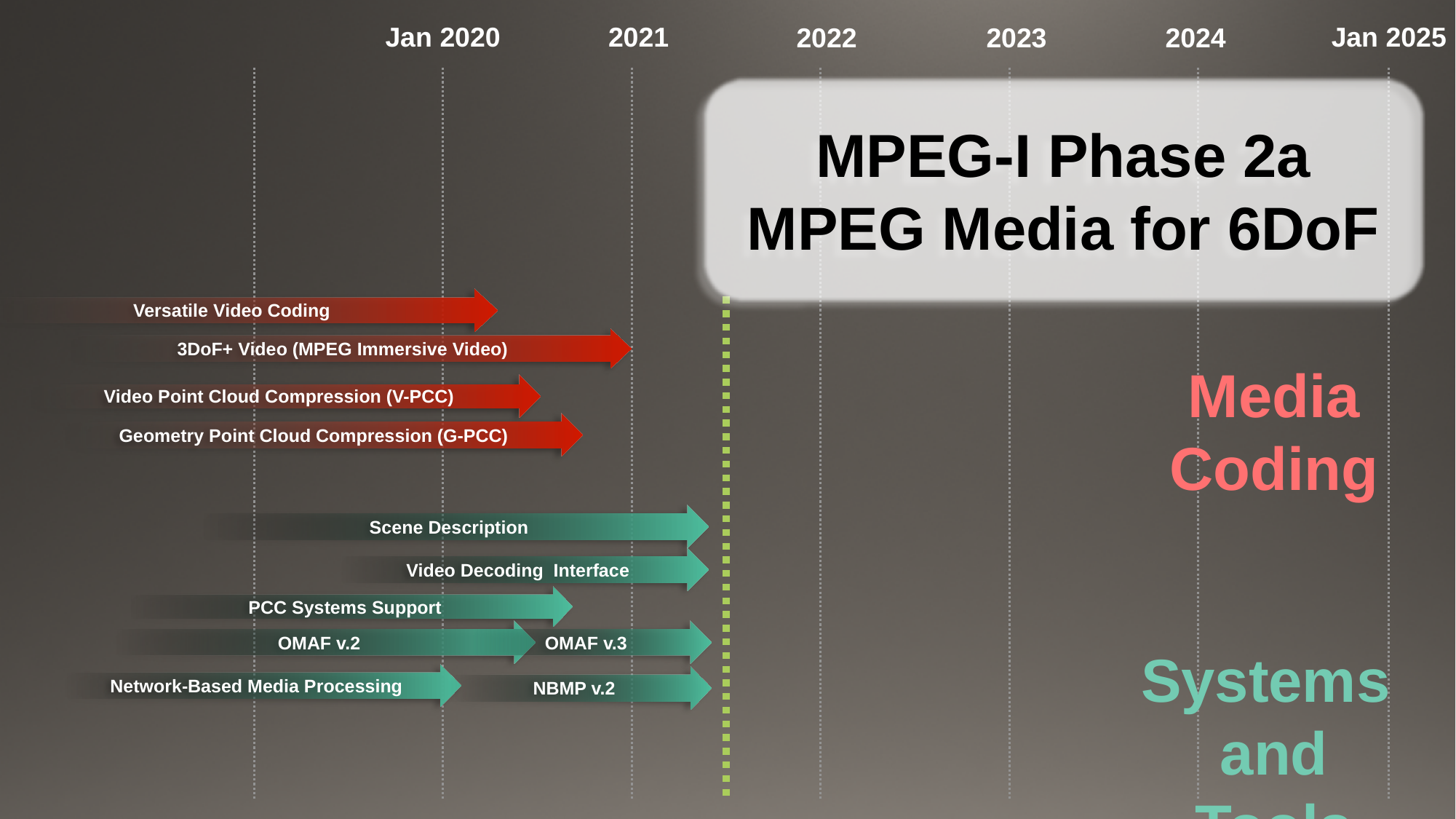

Jan 2020
2021
Jan 2025
2022
2023
2024
MPEG-I Phase 2a
MPEG Media for 6DoF
Versatile Video Coding
3DoF+ Video (MPEG Immersive Video)
Media
Coding
Video Point Cloud Compression (V-PCC)
Geometry Point Cloud Compression (G-PCC)
Scene Description
Video Decoding  Interface
PCC Systems Support
OMAF v.2
OMAF v.3
Systems
and Tools
Network-Based Media Processing
NBMP v.2